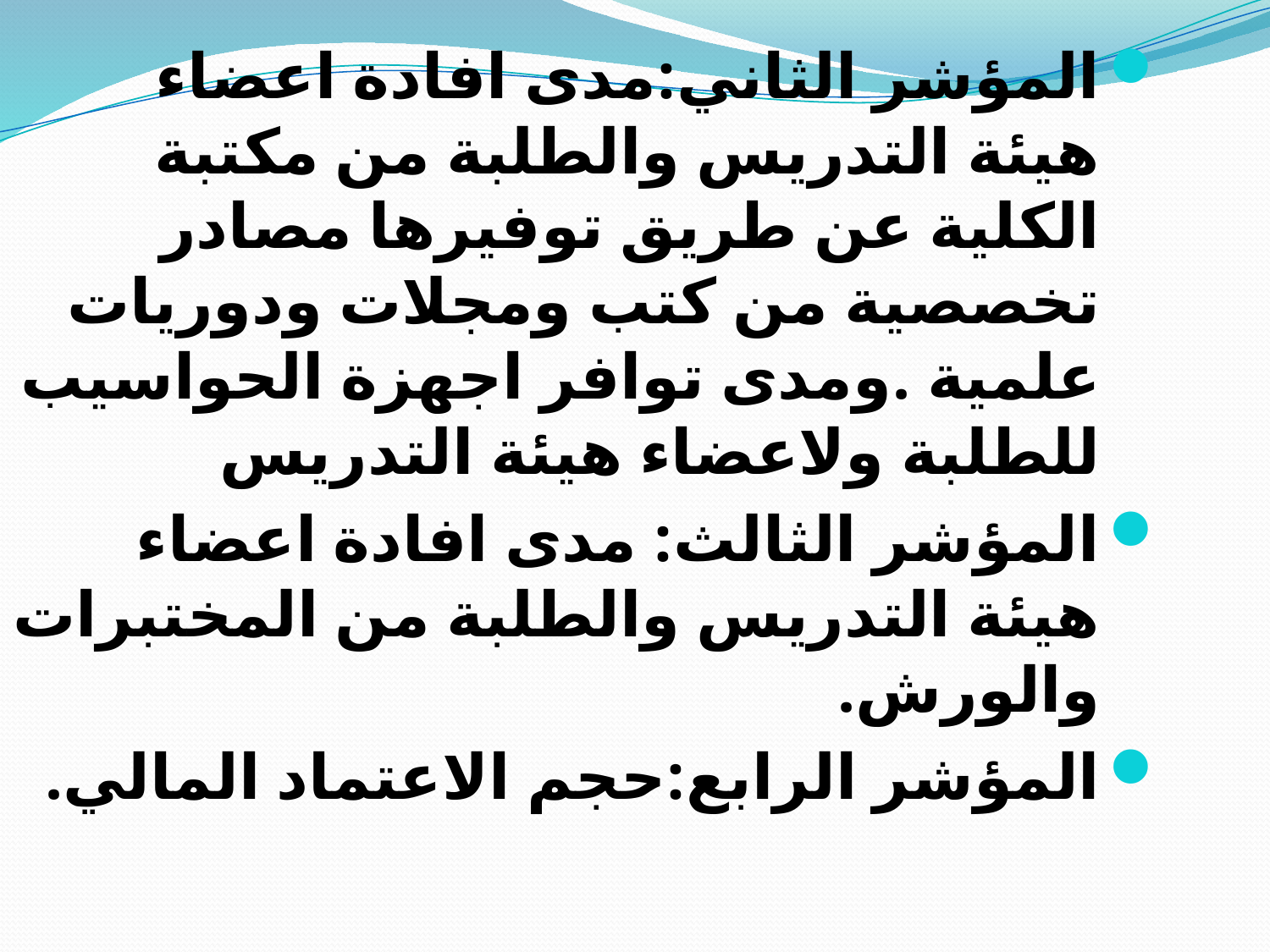

المؤشر الثاني:مدى افادة اعضاء هيئة التدريس والطلبة من مكتبة الكلية عن طريق توفيرها مصادر تخصصية من كتب ومجلات ودوريات علمية .ومدى توافر اجهزة الحواسيب للطلبة ولاعضاء هيئة التدريس
المؤشر الثالث: مدى افادة اعضاء هيئة التدريس والطلبة من المختبرات والورش.
المؤشر الرابع:حجم الاعتماد المالي.